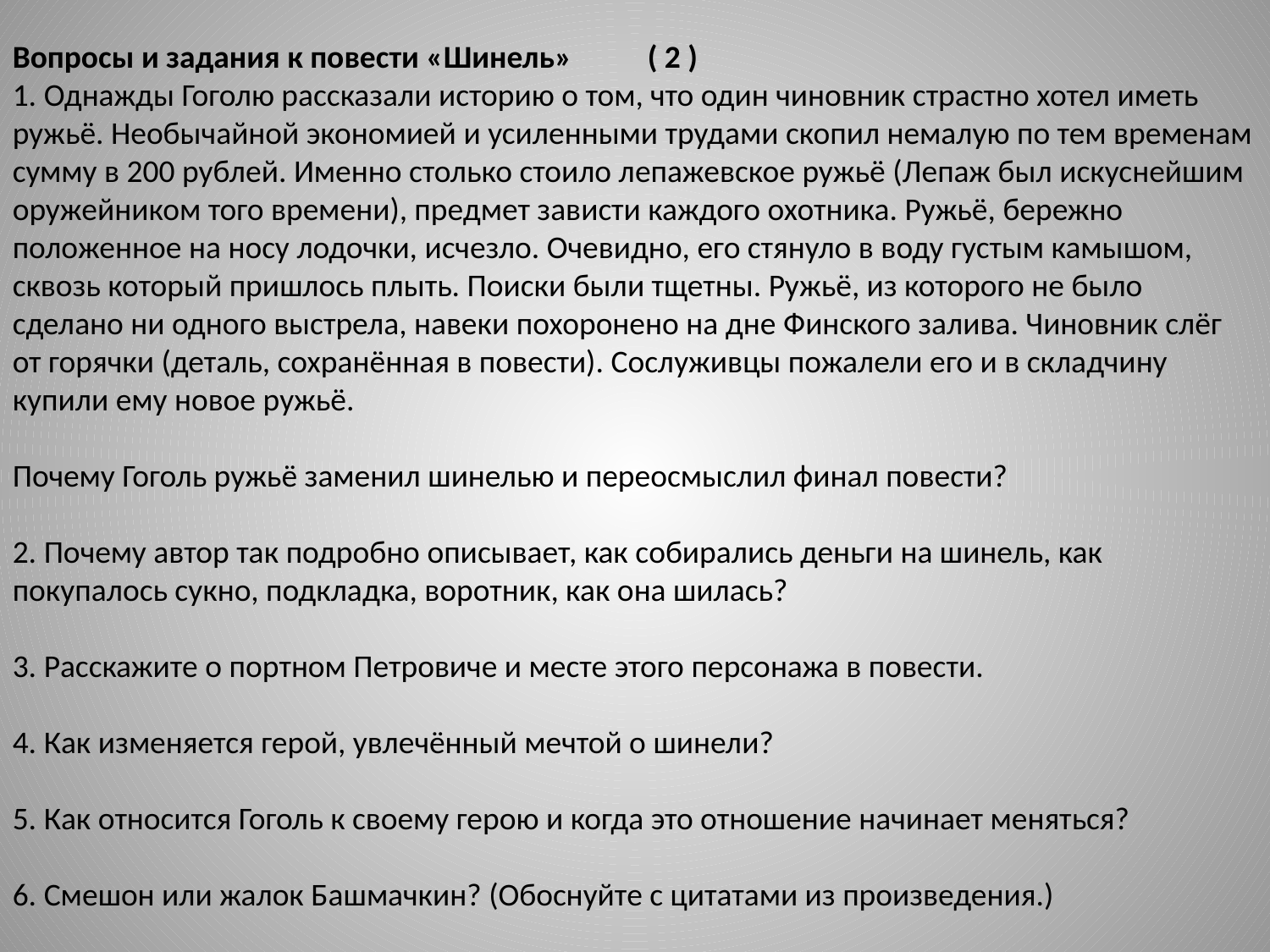

Вопросы и задания к повести «Шинель»	( 2 )
1. Однажды Гоголю рассказали историю о том, что один чиновник страстно хотел иметь ружьё. Необычайной экономией и усиленными трудами скопил немалую по тем временам сумму в 200 рублей. Именно столько стоило лепажевское ружьё (Лепаж был искуснейшим оружейником того времени), предмет зависти каждого охотника. Ружьё, бережно положенное на носу лодочки, исчезло. Очевидно, его стянуло в воду густым камышом, сквозь который пришлось плыть. Поиски были тщетны. Ружьё, из которого не было сделано ни одного выстрела, навеки похоронено на дне Финского залива. Чиновник слёг от горячки (деталь, сохранённая в повести). Сослуживцы пожалели его и в складчину купили ему новое ружьё.
Почему Гоголь ружьё заменил шинелью и переосмыслил финал повести?
2. Почему автор так подробно описывает, как собирались деньги на шинель, как покупалось сукно, подкладка, воротник, как она шилась?
3. Расскажите о портном Петровиче и месте этого персонажа в повести.
4. Как изменяется герой, увлечённый мечтой о шинели?
5. Как относится Гоголь к своему герою и когда это отношение начинает меняться?
6. Смешон или жалок Башмачкин? (Обоснуйте с цитатами из произведения.)